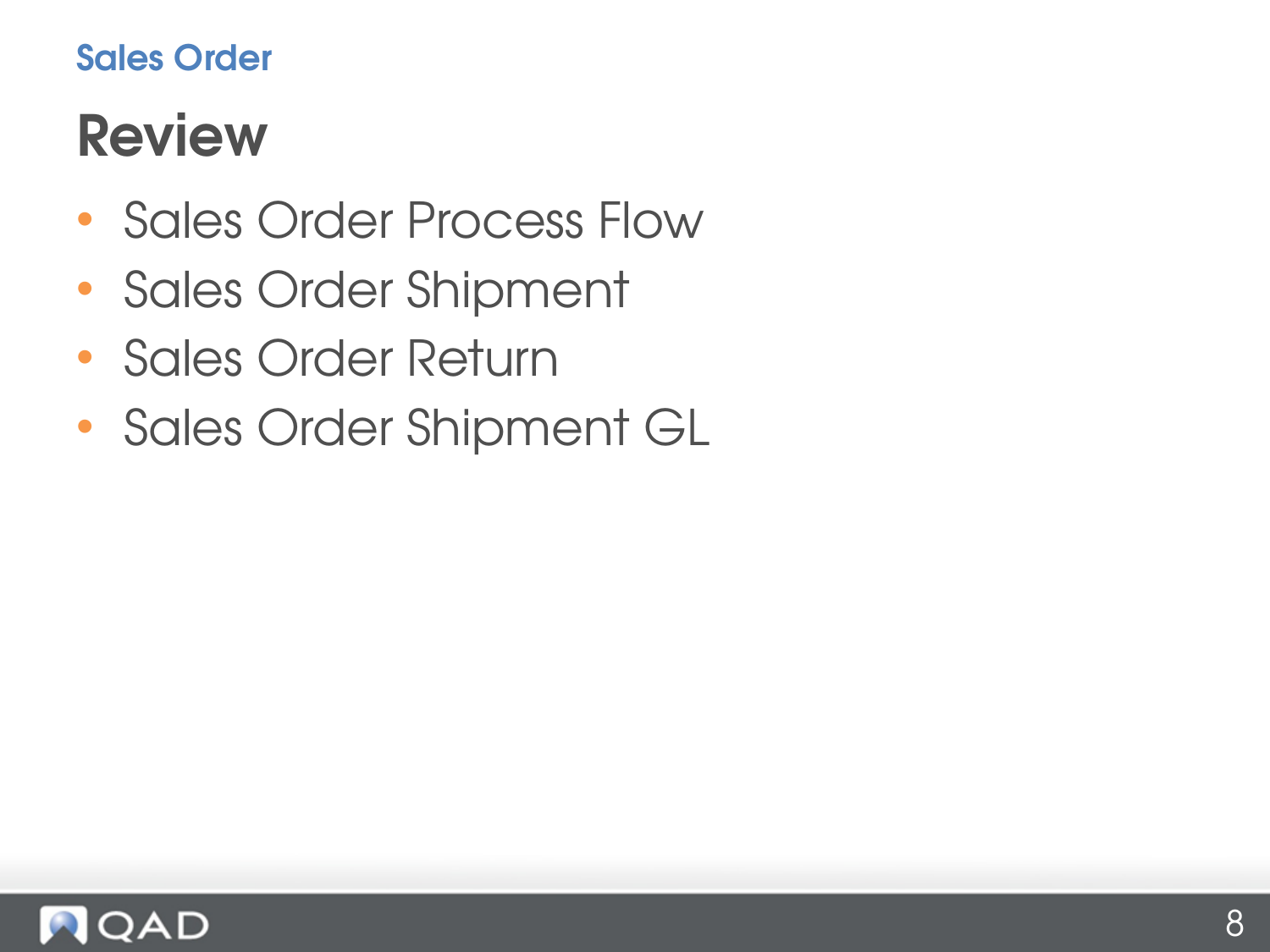

Sales Order
# Review
Sales Order Process Flow
Sales Order Shipment
Sales Order Return
Sales Order Shipment GL
8